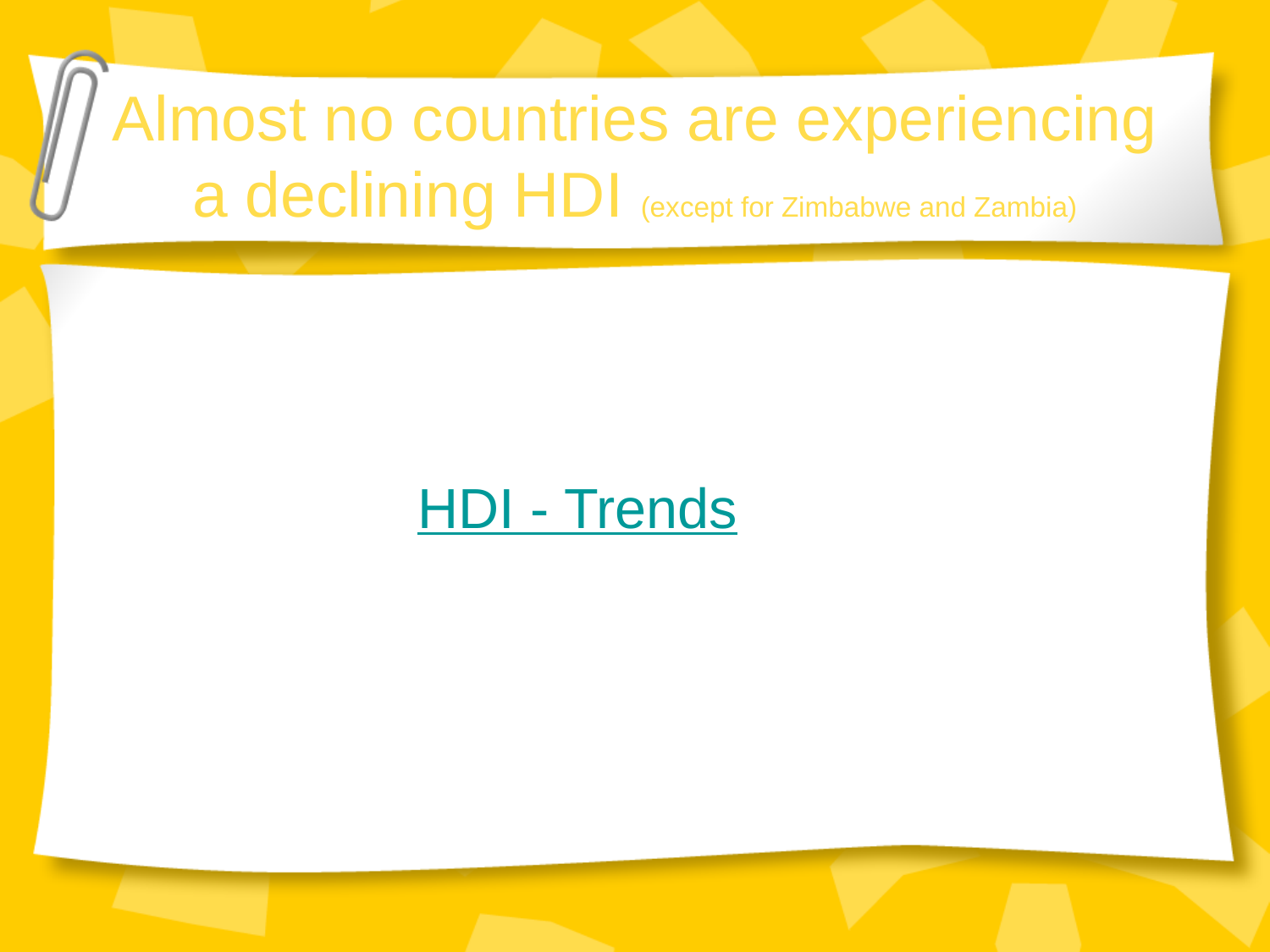

# Almost no countries are experiencing a declining HDI (except for Zimbabwe and Zambia)
HDI - Trends